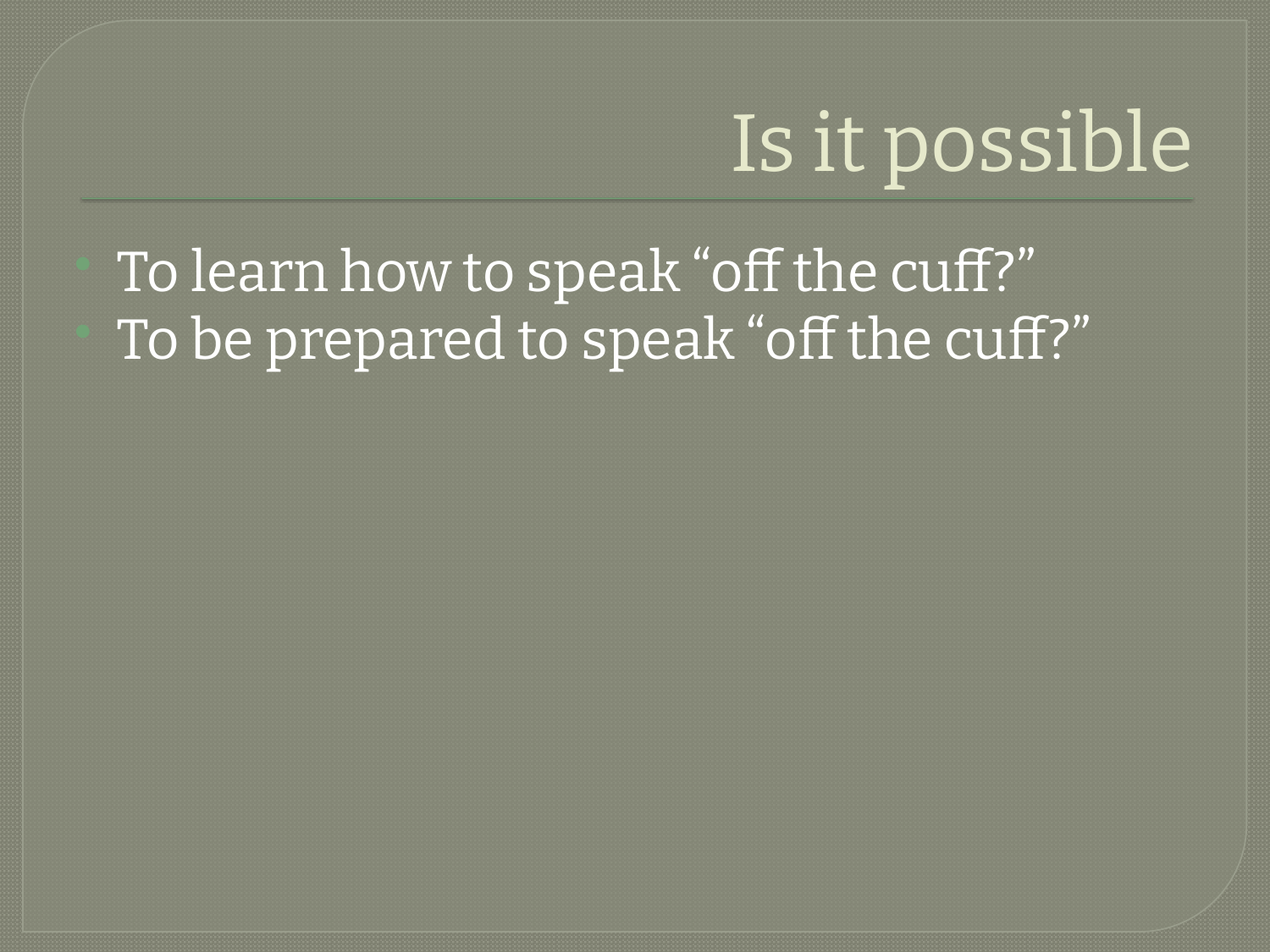

# Is it possible
To learn how to speak “off the cuff?”
To be prepared to speak “off the cuff?”